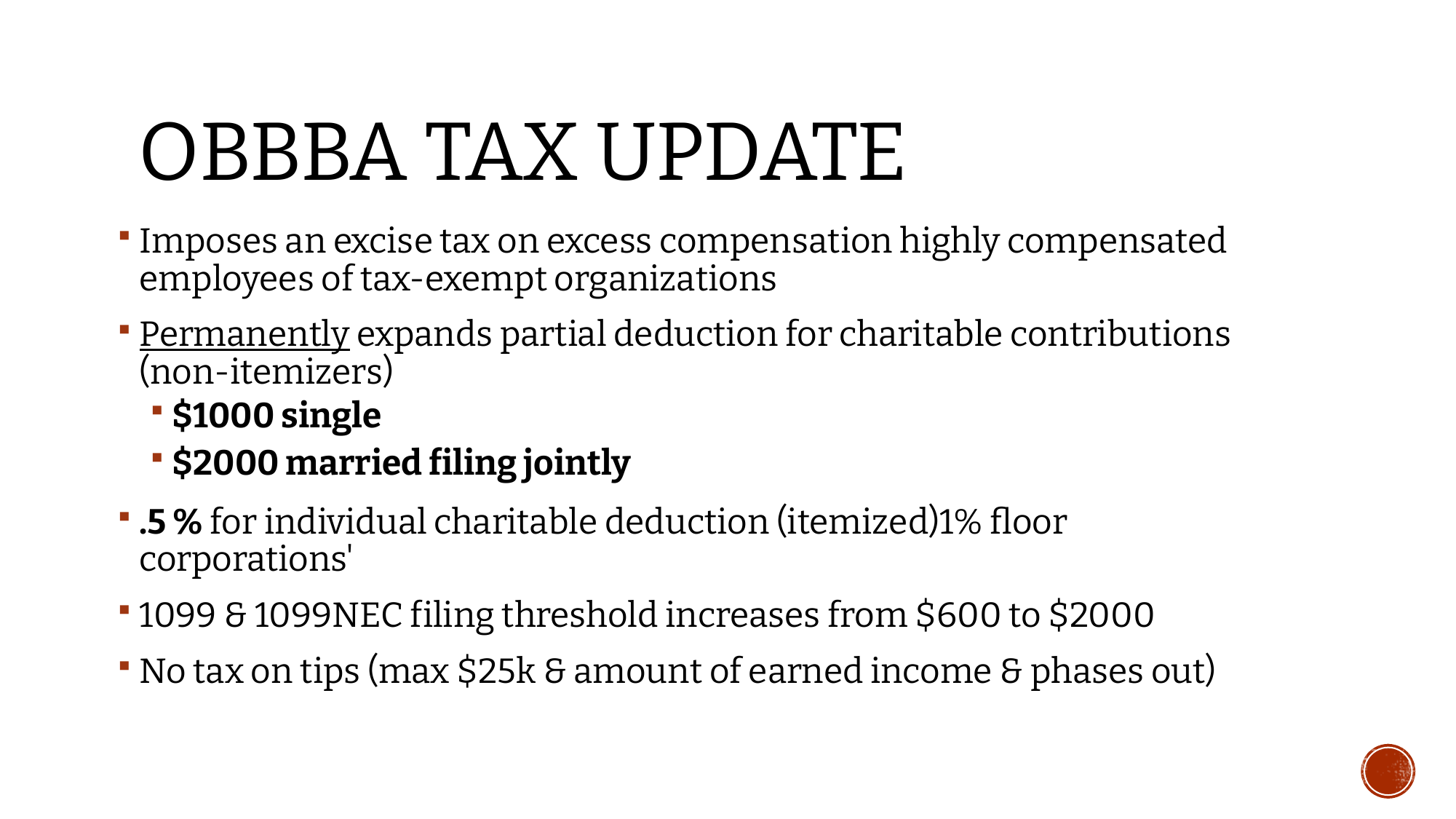

# OBBBA Tax update
Imposes an excise tax on excess compensation highly compensated employees of tax-exempt organizations
Permanently expands partial deduction for charitable contributions (non-itemizers)
$1000 single
$2000 married filing jointly
.5 % for individual charitable deduction (itemized)1% floor corporations'
1099 & 1099NEC filing threshold increases from $600 to $2000
No tax on tips (max $25k & amount of earned income & phases out)